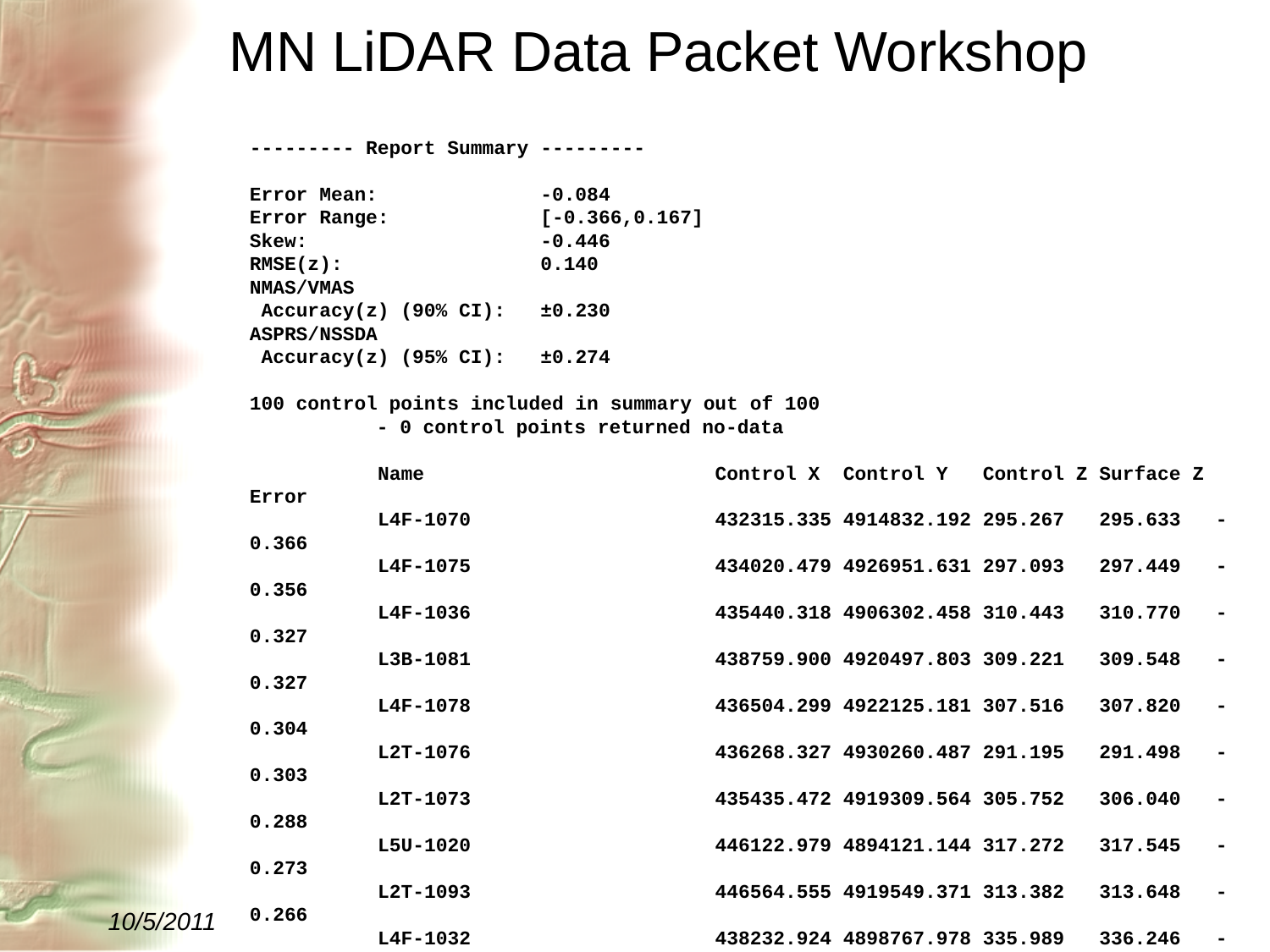

# MN LiDAR Data Packet Workshop
--------- Report Summary ---------

Error Mean:              -0.084
Error Range:             [-0.366,0.167]
Skew:                    -0.446
RMSE(z):                 0.140
NMAS/VMAS
 Accuracy(z) (90% CI):   ±0.230
ASPRS/NSSDA
 Accuracy(z) (95% CI):   ±0.274

100 control points included in summary out of 100
	- 0 control points returned no-data

           Name                         Control X  Control Y   Control Z Surface Z Error
           L4F-1070                     432315.335 4914832.192 295.267   295.633   -0.366
           L4F-1075                     434020.479 4926951.631 297.093   297.449   -0.356
           L4F-1036                     435440.318 4906302.458 310.443   310.770   -0.327
           L3B-1081                     438759.900 4920497.803 309.221   309.548   -0.327
           L4F-1078                     436504.299 4922125.181 307.516   307.820   -0.304
           L2T-1076                     436268.327 4930260.487 291.195   291.498   -0.303
           L2T-1073                     435435.472 4919309.564 305.752   306.040   -0.288
           L5U-1020                     446122.979 4894121.144 317.272   317.545   -0.273
           L2T-1093                     446564.555 4919549.371 313.382   313.648   -0.266
           L4F-1032                     438232.924 4898767.978 335.989   336.246   -0.257

10/5/2011